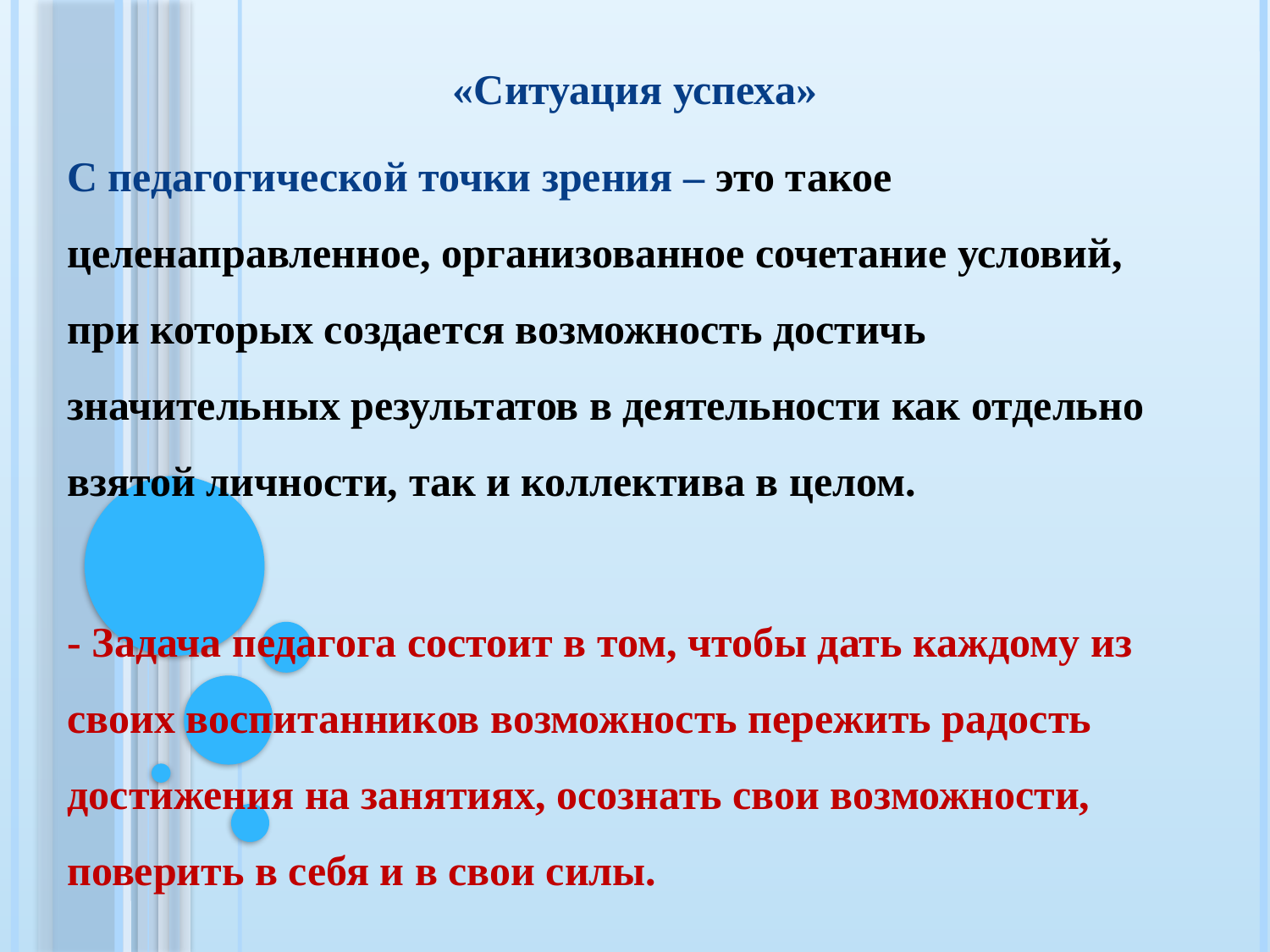

«Ситуация успеха»
С педагогической точки зрения – это такое целенаправленное, организованное сочетание условий, при которых создается возможность достичь значительных результатов в деятельности как отдельно взятой личности, так и коллектива в целом.

- Задача педагога состоит в том, чтобы дать каждому из своих воспитанников возможность пережить радость достижения на занятиях, осознать свои возможности, поверить в себя и в свои силы.